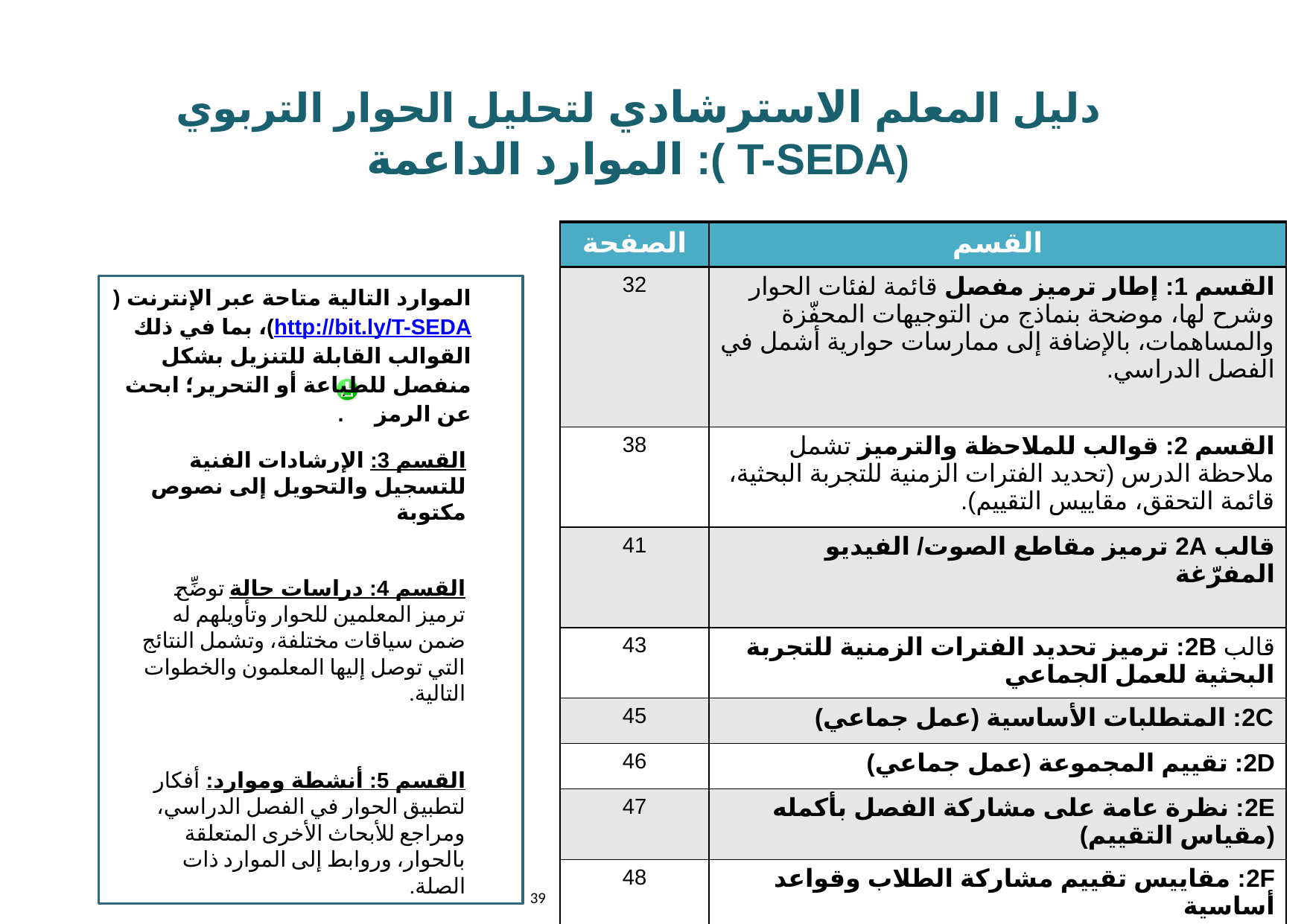

# دليل المعلم الاسترشادي لتحليل الحوار التربوي (T-SEDA ): الموارد الداعمة
| الصفحة | القسم |
| --- | --- |
| 32 | القسم 1: إطار ترميز مفصل قائمة لفئات الحوار وشرح لها، موضحة بنماذج من التوجيهات المحفّزة والمساهمات، بالإضافة إلى ممارسات حوارية أشمل في الفصل الدراسي. |
| 38 | القسم 2: قوالب للملاحظة والترميز تشمل ملاحظة الدرس (تحديد الفترات الزمنية للتجربة البحثية، قائمة التحقق، مقاييس التقييم). |
| 41 | قالب 2A ترميز مقاطع الصوت/ الفيديو المفرّغة |
| 43 | قالب 2B: ترميز تحديد الفترات الزمنية للتجربة البحثية للعمل الجماعي |
| 45 | 2C: المتطلبات الأساسية (عمل جماعي) |
| 46 | 2D: تقييم المجموعة (عمل جماعي) |
| 47 | 2E: نظرة عامة على مشاركة الفصل بأكمله (مقياس التقييم) |
| 48 | 2F: مقاييس تقييم مشاركة الطلاب وقواعد أساسية |
| 49 | 2G: تقييم الطلاب الذاتي للعمل الجماعي (مثال لطالب أكبر سنًا/ بالغ) |
| 50 | 2H: استبيان التعليم بالحوار: التقييم الذاتي للممارسات |
الموارد التالية متاحة عبر الإنترنت (http://bit.ly/T-SEDA)، بما في ذلك القوالب القابلة للتنزيل بشكل منفصل للطباعة أو التحرير؛ ابحث عن الرمز     .
القسم 3: الإرشادات الفنية للتسجيل والتحويل إلى نصوص مكتوبة

القسم 4: دراسات حالة توضِّح ترميز المعلمين للحوار وتأويلهم له ضمن سياقات مختلفة، وتشمل النتائج التي توصل إليها المعلمون والخطوات التالية.

القسم 5: أنشطة وموارد: أفكار لتطبيق الحوار في الفصل الدراسي، ومراجع للأبحاث الأخرى المتعلقة بالحوار، وروابط إلى الموارد ذات الصلة.

31
39